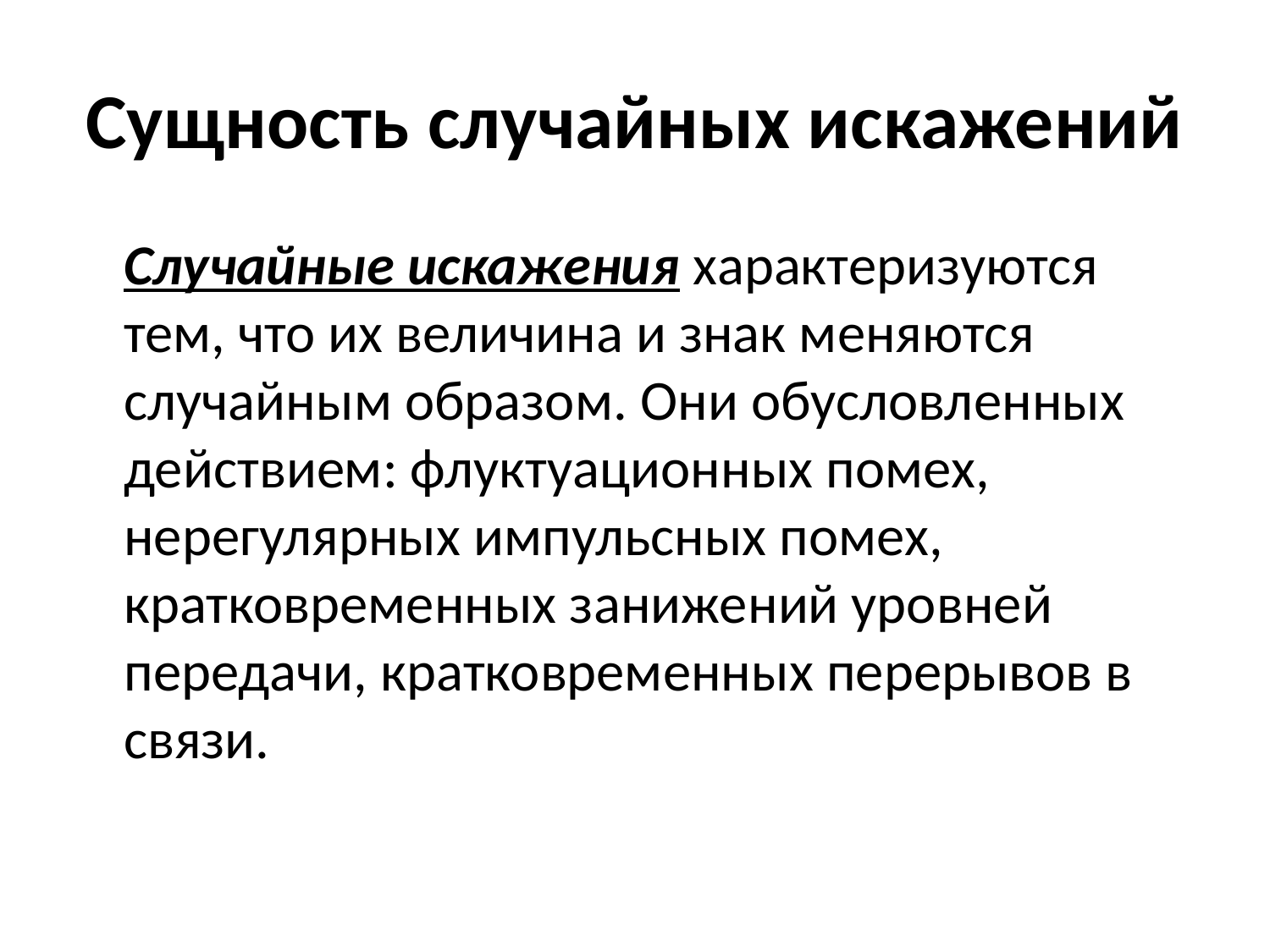

# Сущность случайных искажений
	Случайные искажения характеризуются тем, что их величина и знак меняются случайным образом. Они обусловленных действием: флуктуационных помех, нерегулярных импульсных помех, кратковременных занижений уровней передачи, кратковременных перерывов в связи.